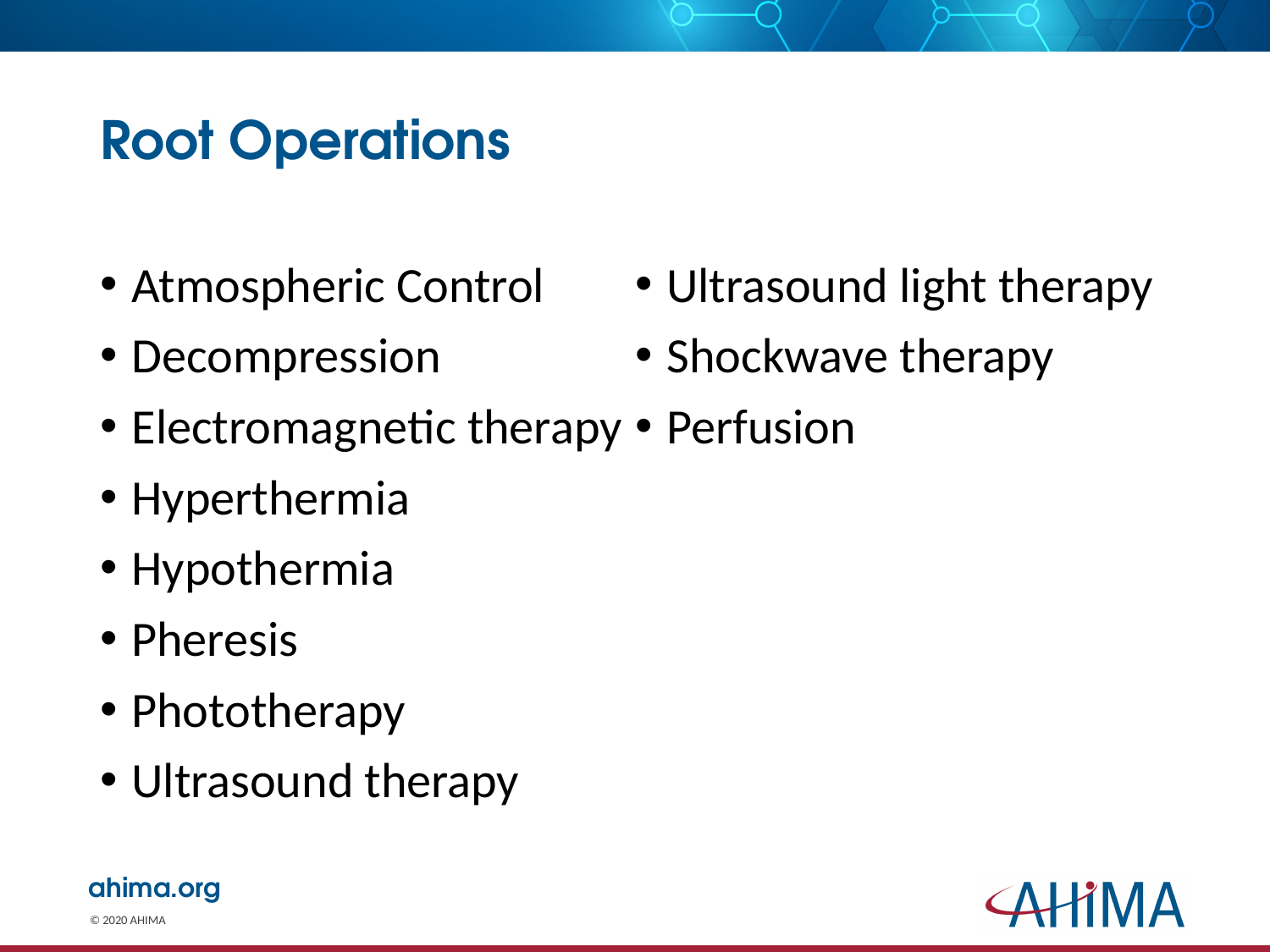

# Root Operations
Atmospheric Control
Decompression
Electromagnetic therapy
Hyperthermia
Hypothermia
Pheresis
Phototherapy
Ultrasound therapy
Ultrasound light therapy
Shockwave therapy
Perfusion